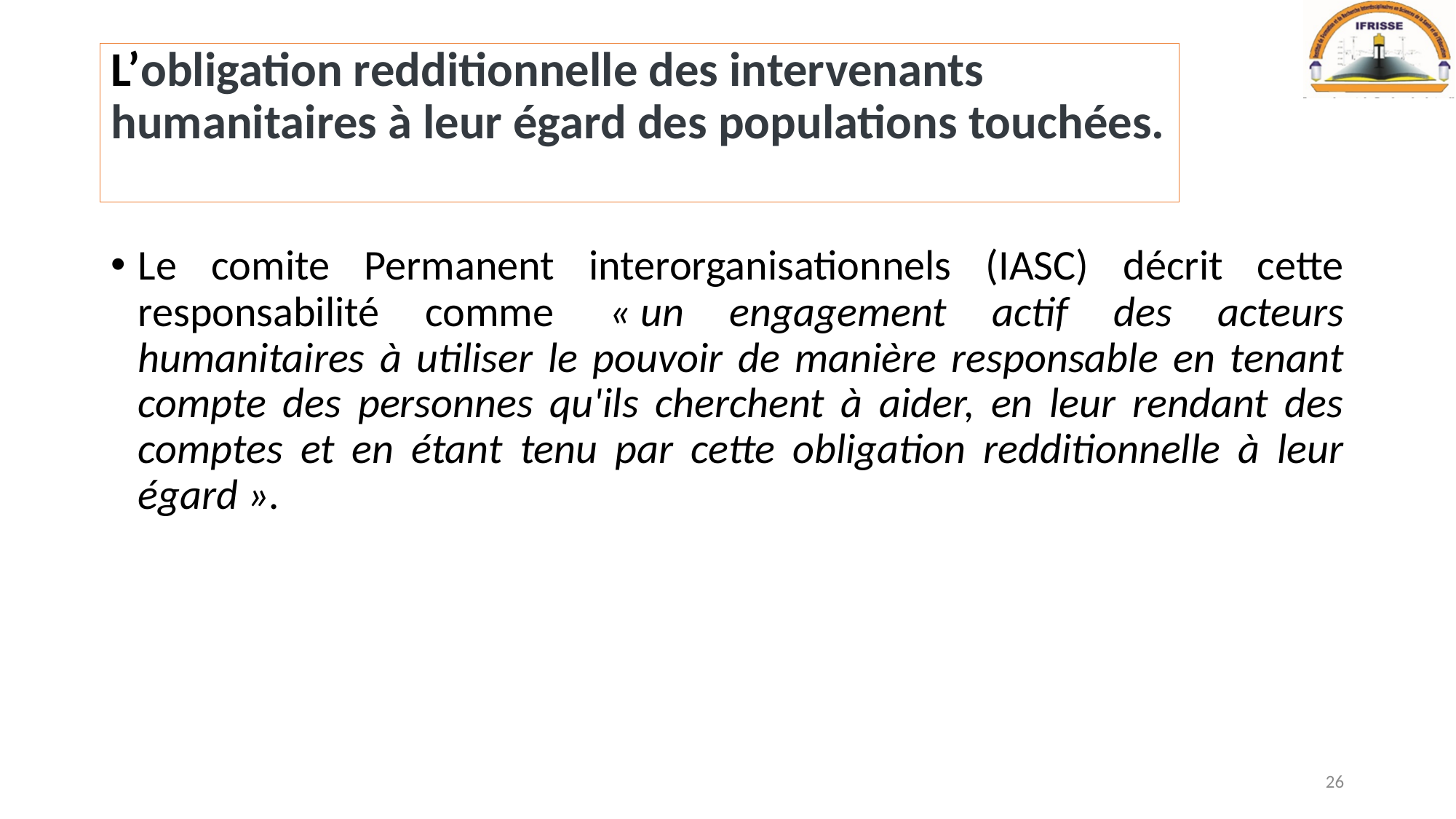

# L’obligation redditionnelle des intervenants humanitaires à leur égard des populations touchées.
Le comite Permanent interorganisationnels (IASC) décrit cette responsabilité comme  « un engagement actif des acteurs humanitaires à utiliser le pouvoir de manière responsable en tenant compte des personnes qu'ils cherchent à aider, en leur rendant des comptes et en étant tenu par cette obligation redditionnelle à leur égard ».
26